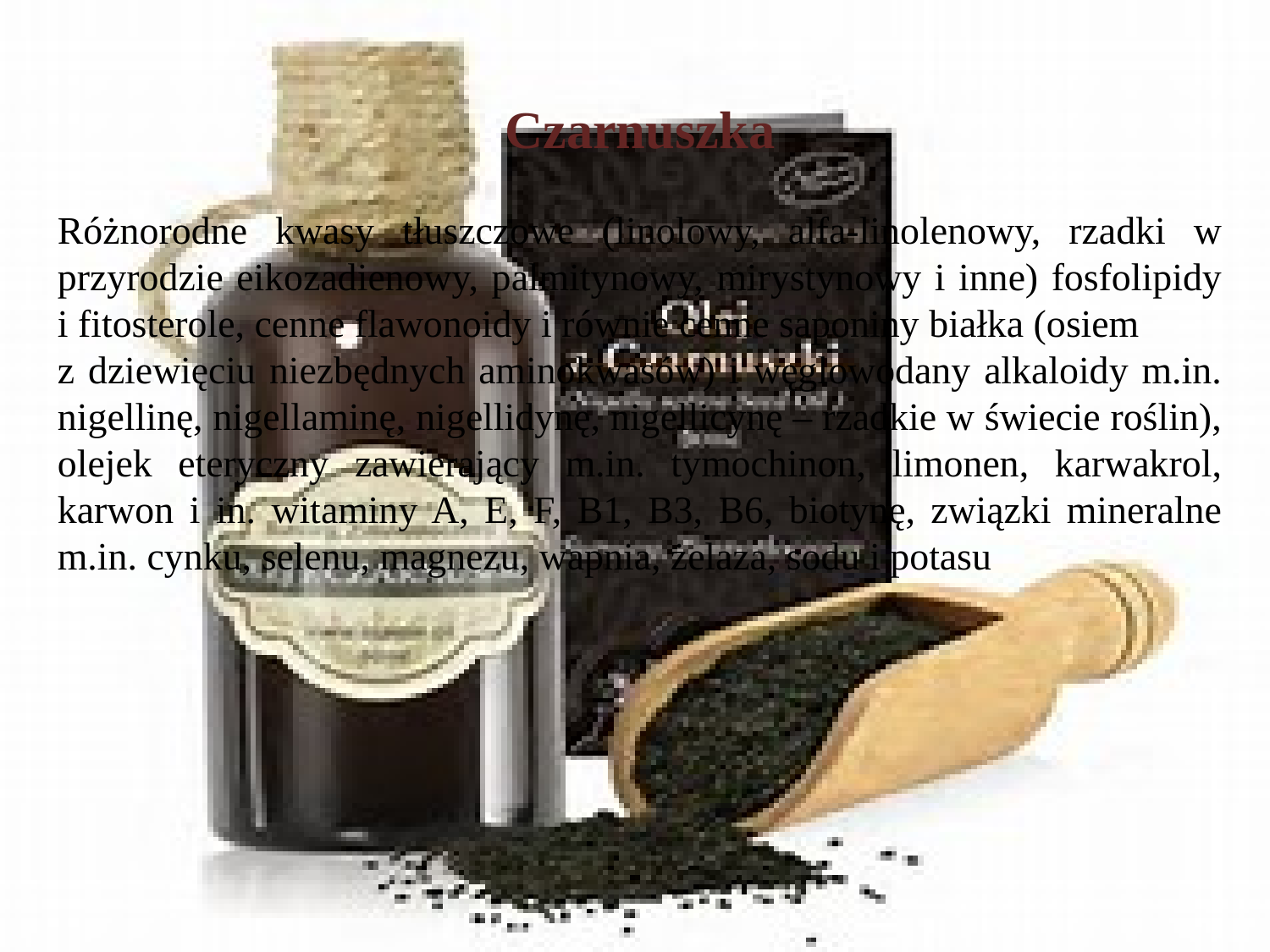

Czarnuszka

Różnorodne kwasy tłuszczowe (linolowy, alfa-linolenowy, rzadki w przyrodzie eikozadienowy, palmitynowy, mirystynowy i inne) fosfolipidy i fitosterole, cenne flawonoidy i równie cenne saponiny białka (osiem
z dziewięciu niezbędnych aminokwasów) i węglowodany alkaloidy m.in. nigellinę, nigellaminę, nigellidynę, nigellicynę – rzadkie w świecie roślin), olejek eteryczny zawierający m.in. tymochinon, limonen, karwakrol, karwon i in. witaminy A, E, F, B1, B3, B6, biotynę, związki mineralne m.in. cynku, selenu, magnezu, wapnia, żelaza, sodu i potasu